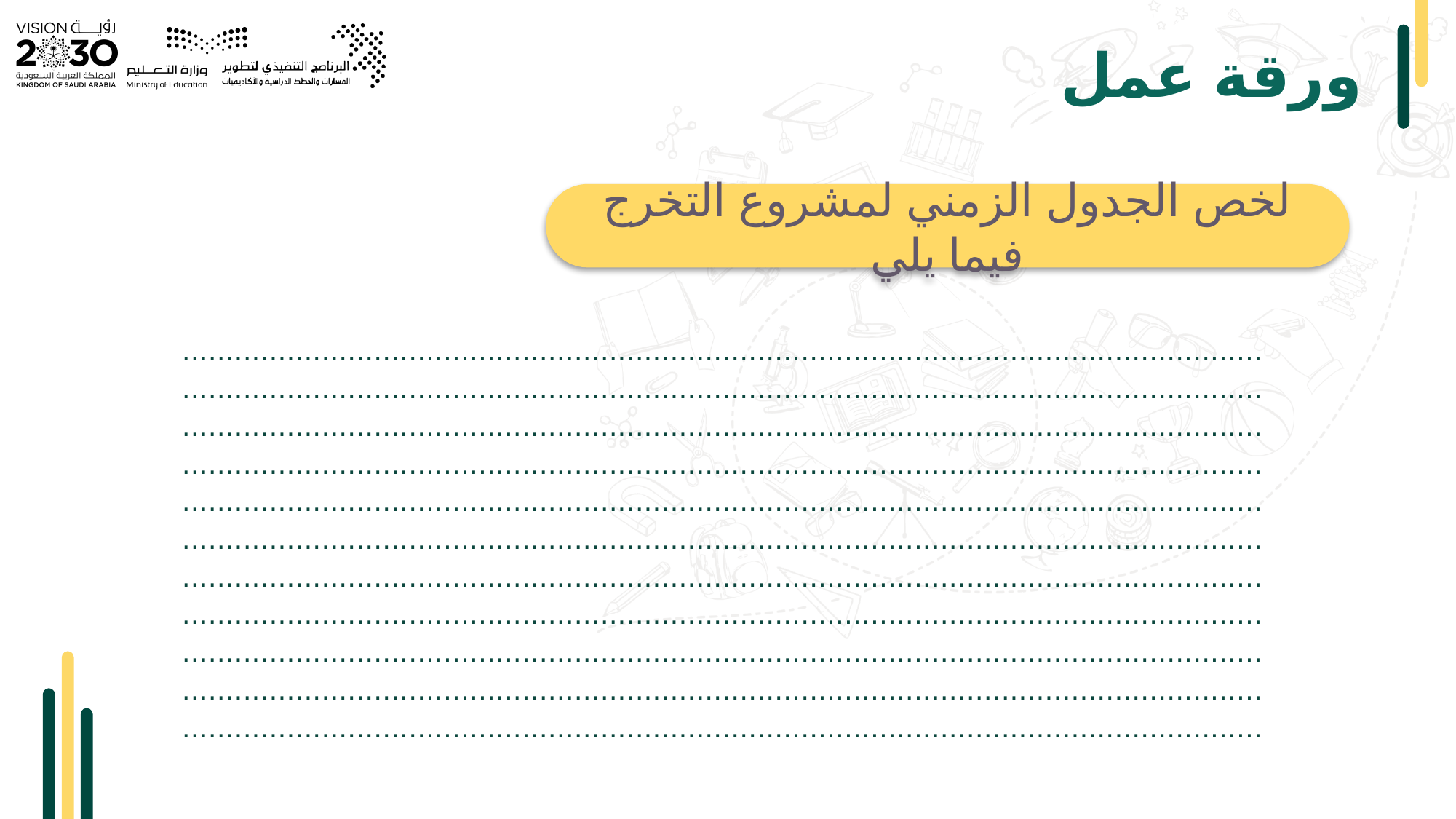

# ورقة عمل

لخص الجدول الزمني لمشروع التخرج فيما يلي
....................................................................................................................................................................................................................................................................................................................................................................................................................................................................................................................................................................................................................................................................................................................................................................................................................................................................................................................................................................................................................................................................................................................................................................................................................................................................................................................................................................................................................